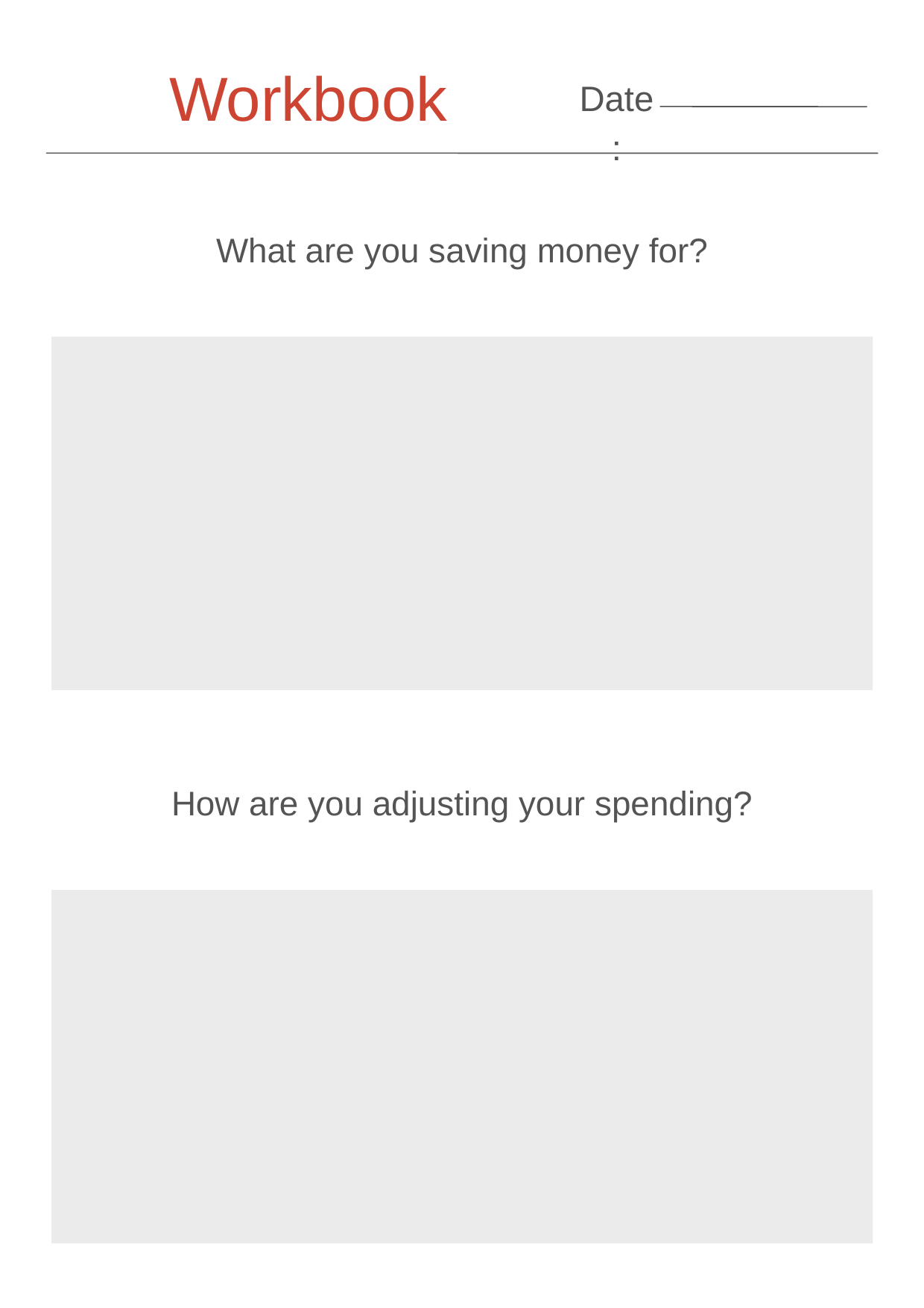

Workbook
Date:

What are you saving money for?

How are you adjusting your spending?